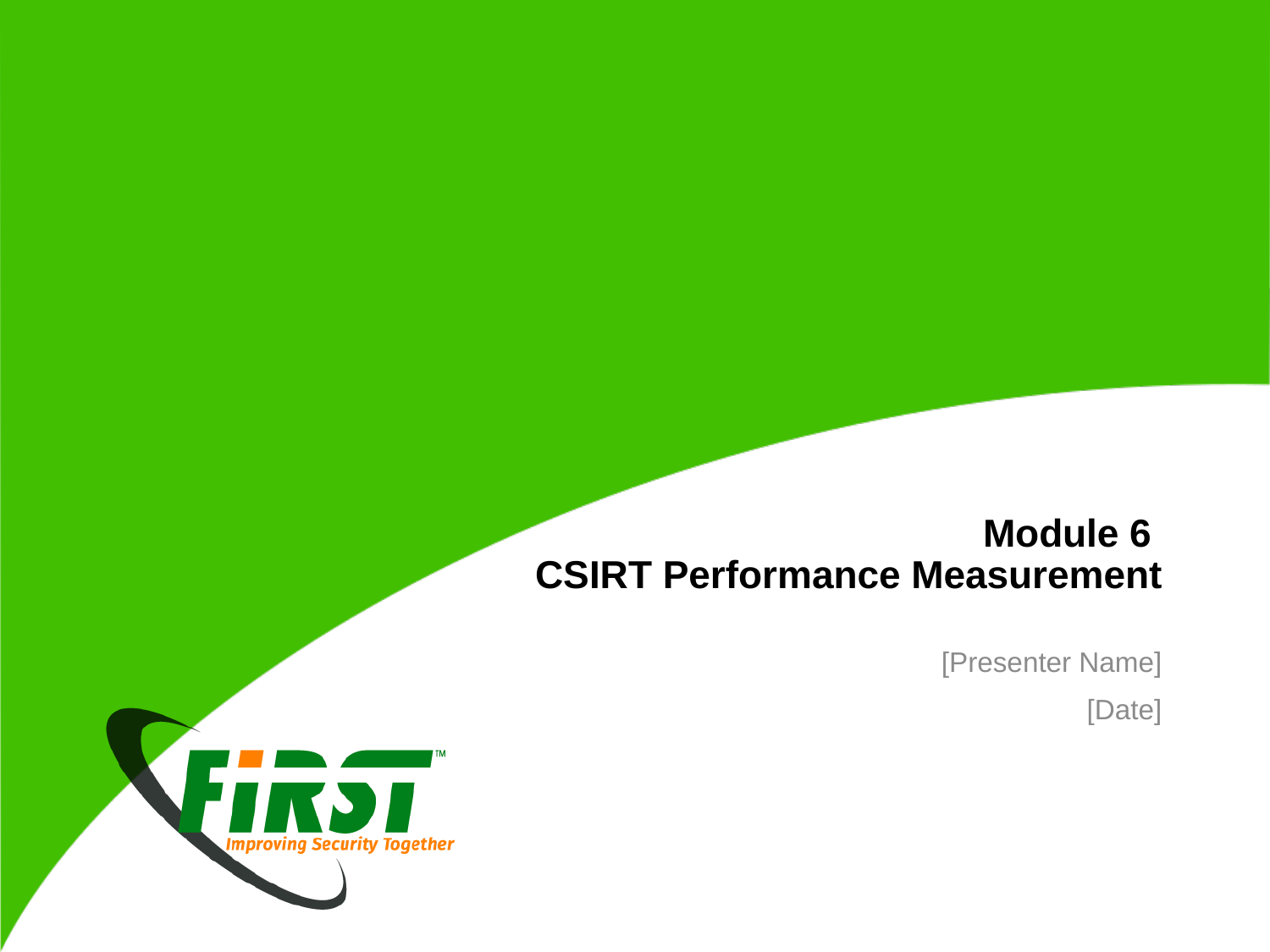

# Module 6 CSIRT Performance Measurement
[Presenter Name]
[Date]